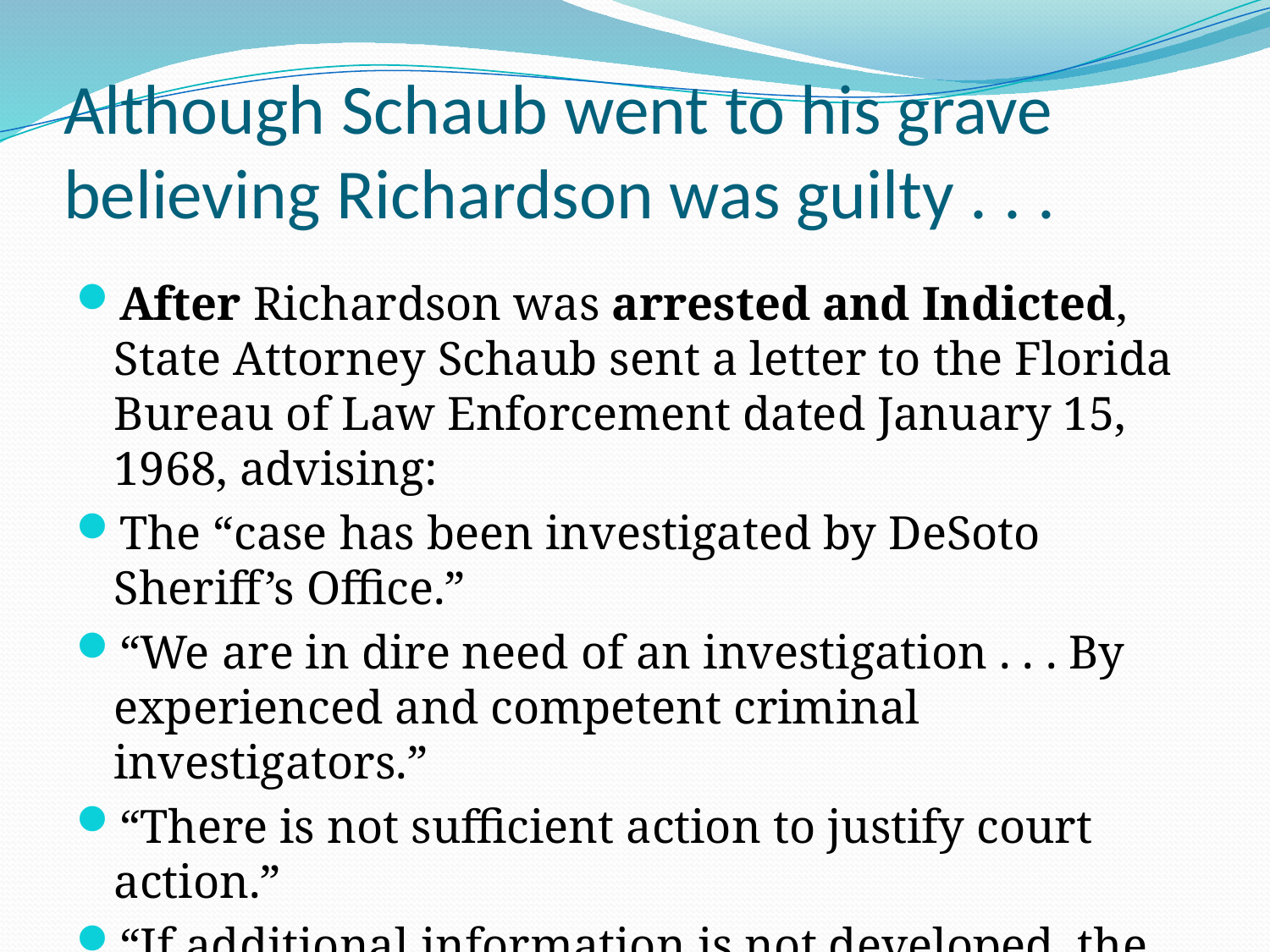

# Although Schaub went to his grave believing Richardson was guilty . . .
After Richardson was arrested and Indicted, State Attorney Schaub sent a letter to the Florida Bureau of Law Enforcement dated January 15, 1968, advising:
The “case has been investigated by DeSoto Sheriff’s Office.”
“We are in dire need of an investigation . . . By experienced and competent criminal investigators.”
“There is not sufficient action to justify court action.”
“If additional information is not developed, the case will be nolle prosequi.”